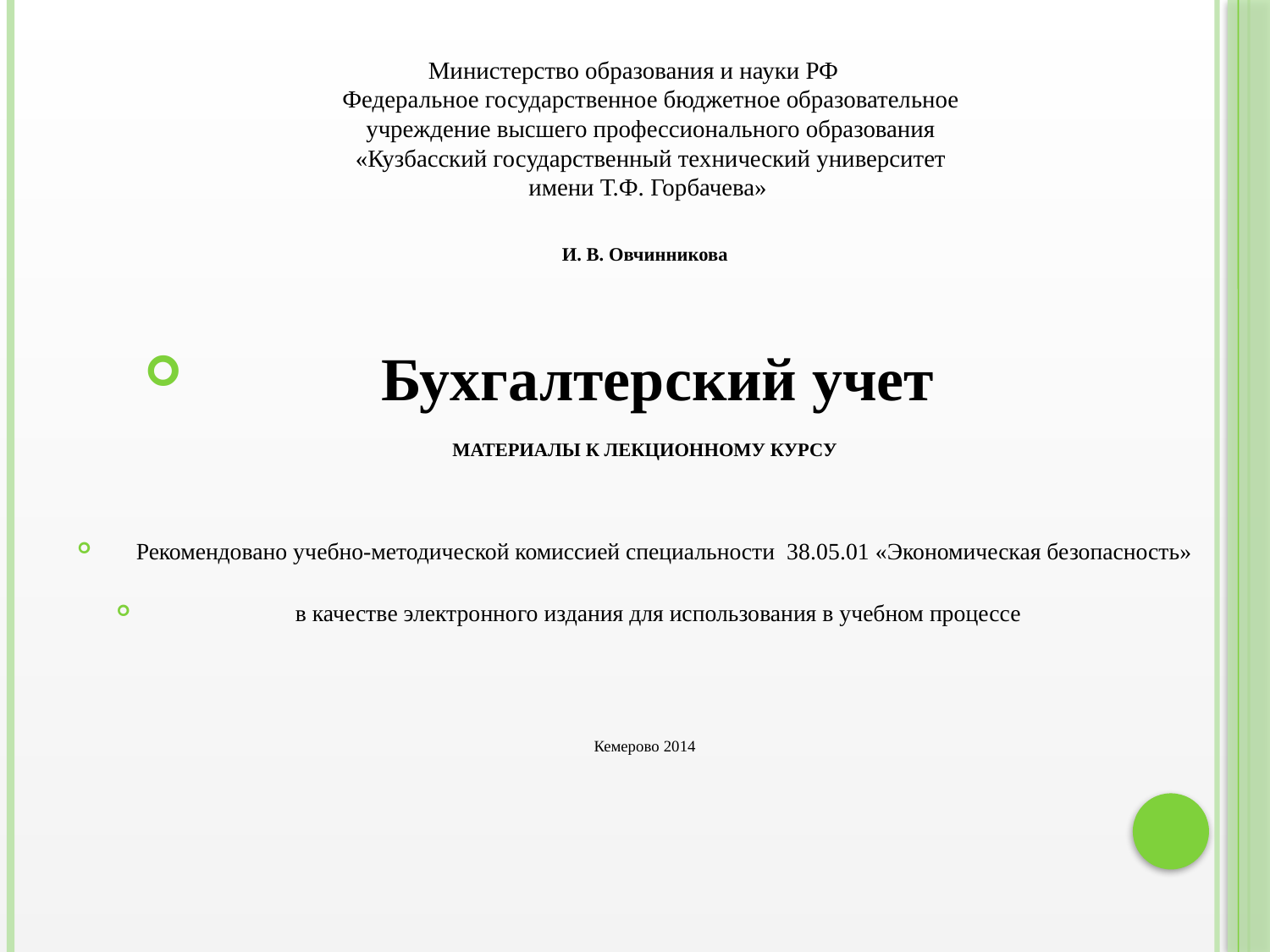

# Министерство образования и науки РФ Федеральное государственное бюджетное образовательное учреждение высшего профессионального образования «Кузбасский государственный технический университет имени Т.Ф. Горбачева»
И. В. Овчинникова

Бухгалтерский учет

Материалы к лекционному курсу

Рекомендовано учебно-методической комиссией специальности  38.05.01 «Экономическая безопасность»

в качестве электронного издания для использования в учебном процессе

Кемерово 2014